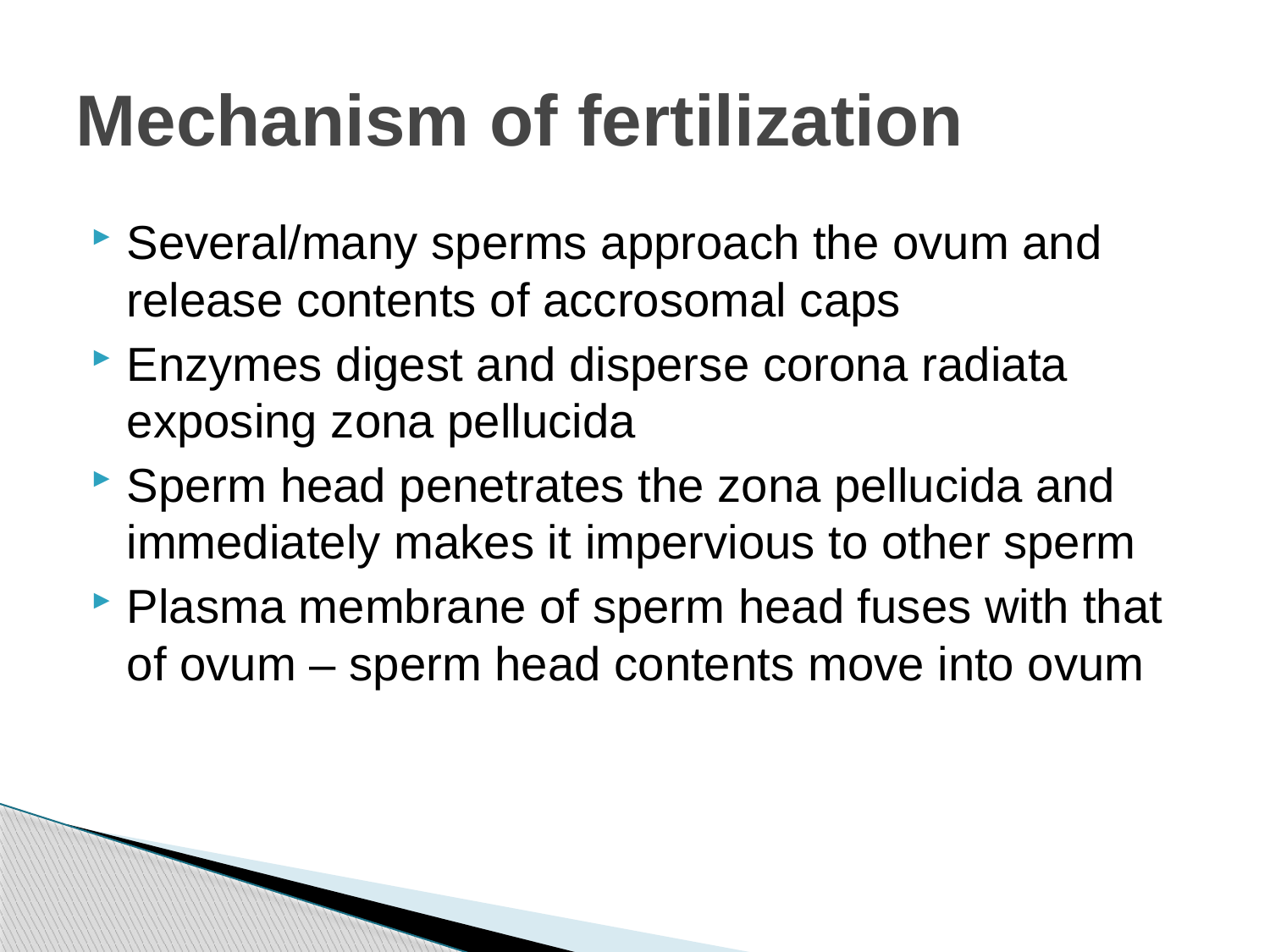

# Mechanism of fertilization
Several/many sperms approach the ovum and release contents of accrosomal caps
Enzymes digest and disperse corona radiata exposing zona pellucida
Sperm head penetrates the zona pellucida and immediately makes it impervious to other sperm
Plasma membrane of sperm head fuses with that of ovum – sperm head contents move into ovum